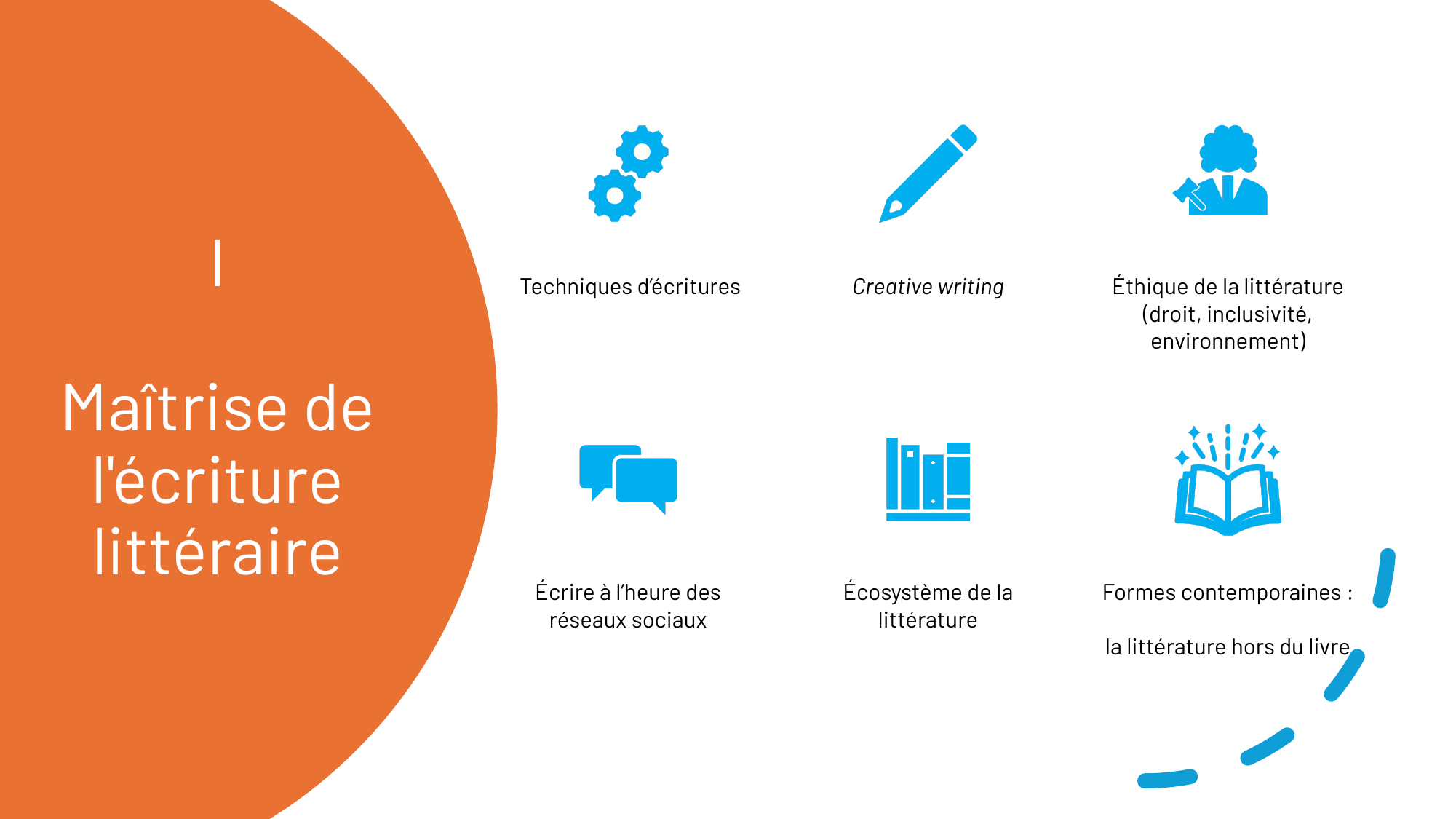

Techniques d’écritures
Creative writing
Éthique de la littérature (droit, inclusivité, environnement)
Écrire à l’heure des réseaux sociaux
Écosystème de la littérature
Formes contemporaines :
la littérature hors du livre
# I Maîtrise de l'écriture littéraire